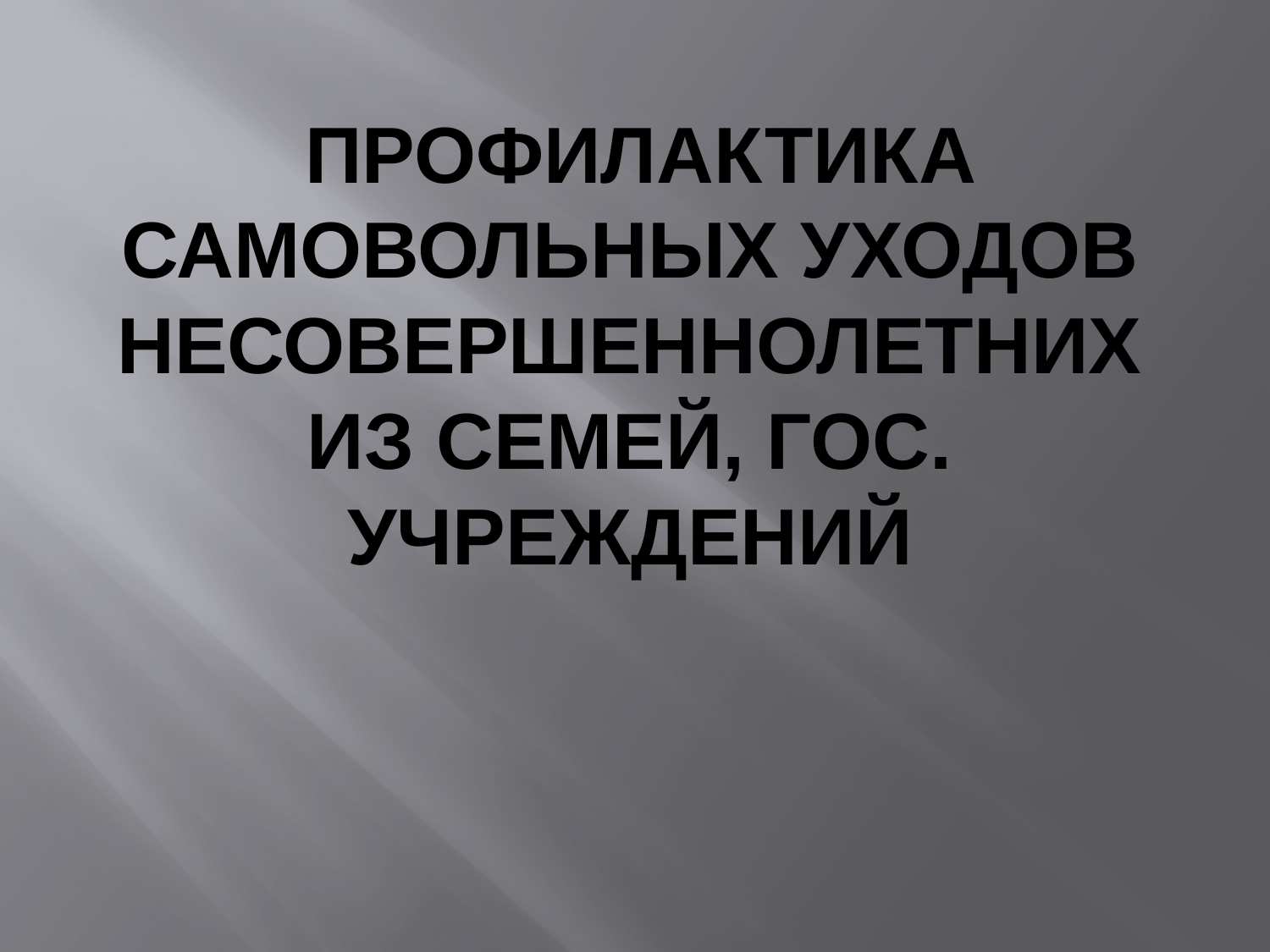

# профилактика самовольных уходов несовершеннолетних из семей, гос. учреждений